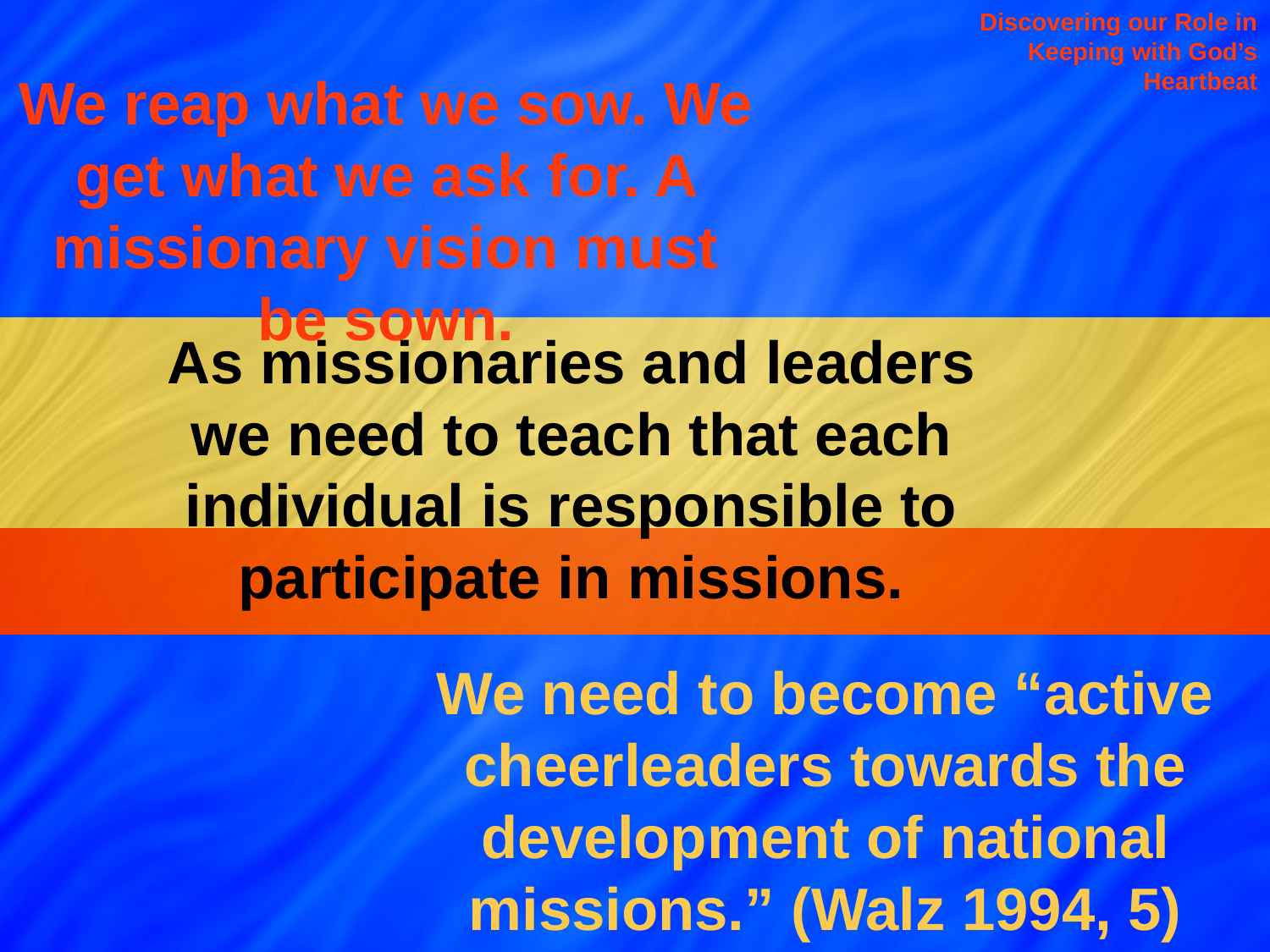

Discovering our Role in Keeping with God’s Heartbeat
We reap what we sow. We get what we ask for. A missionary vision must be sown.
As missionaries and leaders we need to teach that each individual is responsible to participate in missions.
We need to become “active cheerleaders towards the development of national missions.” (Walz 1994, 5)